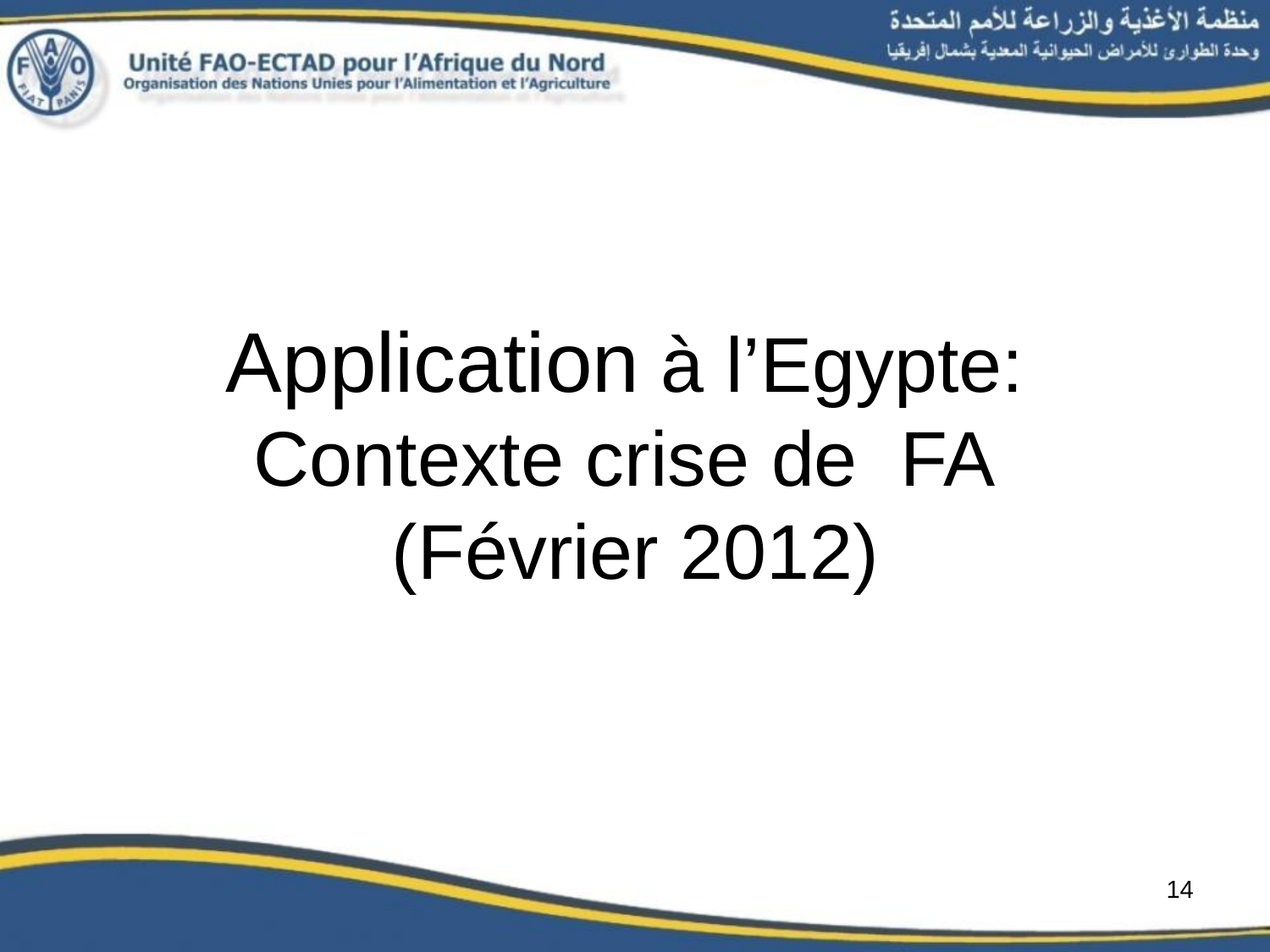

# Application à l’Egypte: Contexte crise de  FA (Février 2012)
14